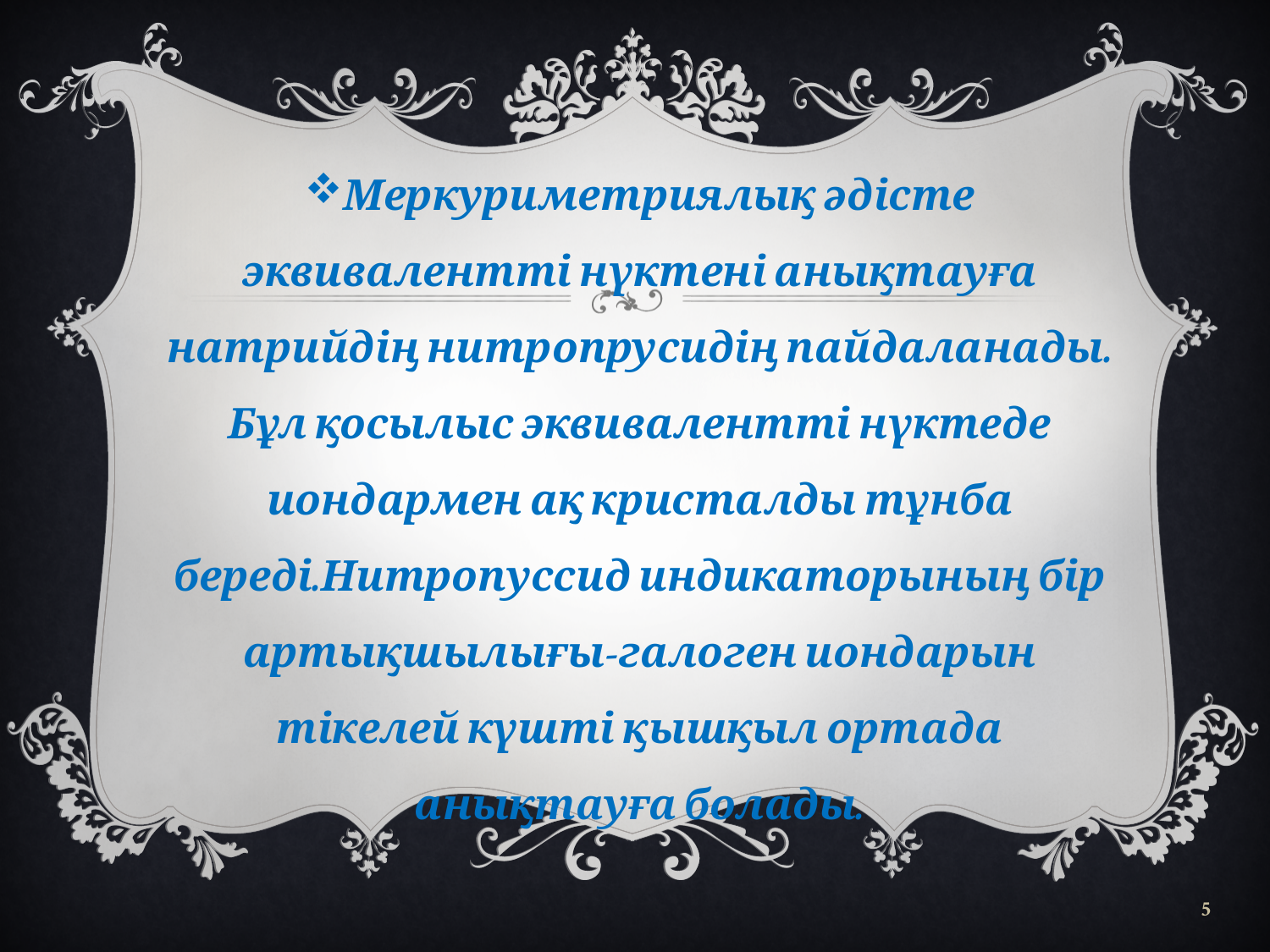

Меркуриметриялық әдісте эквивалентті нүктені анықтауға натрийдің нитропрусидің пайдаланады. Бұл қосылыс эквивалентті нүктеде иондармен ақ кристалды тұнба береді.Нитропуссид индикаторының бір артықшылығы-галоген иондарын тікелей күшті қышқыл ортада анықтауға болады.
5